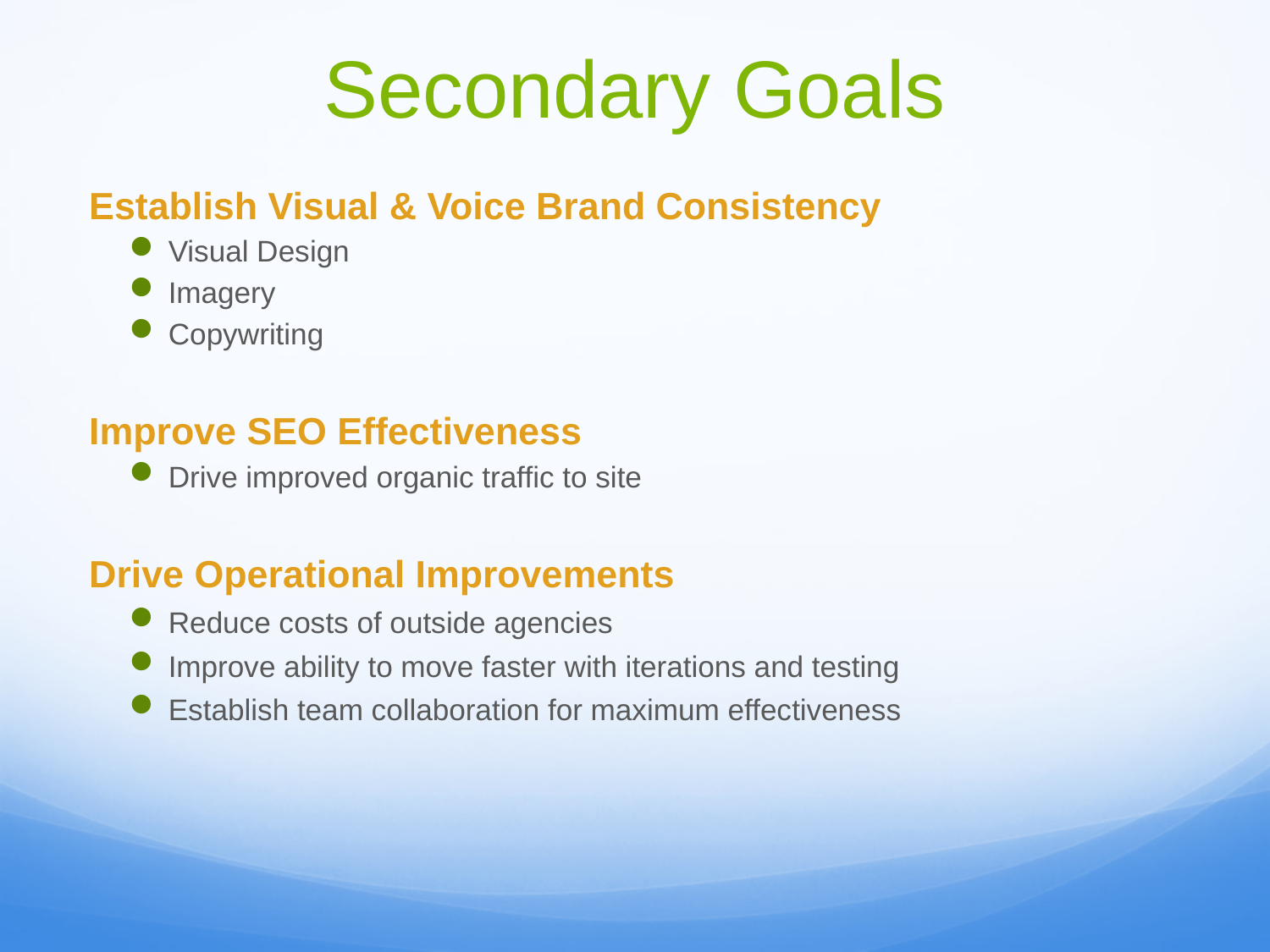

# Secondary Goals
Establish Visual & Voice Brand Consistency
Visual Design
Imagery
Copywriting

Improve SEO Effectiveness
Drive improved organic traffic to site

Drive Operational Improvements
Reduce costs of outside agencies
Improve ability to move faster with iterations and testing
Establish team collaboration for maximum effectiveness